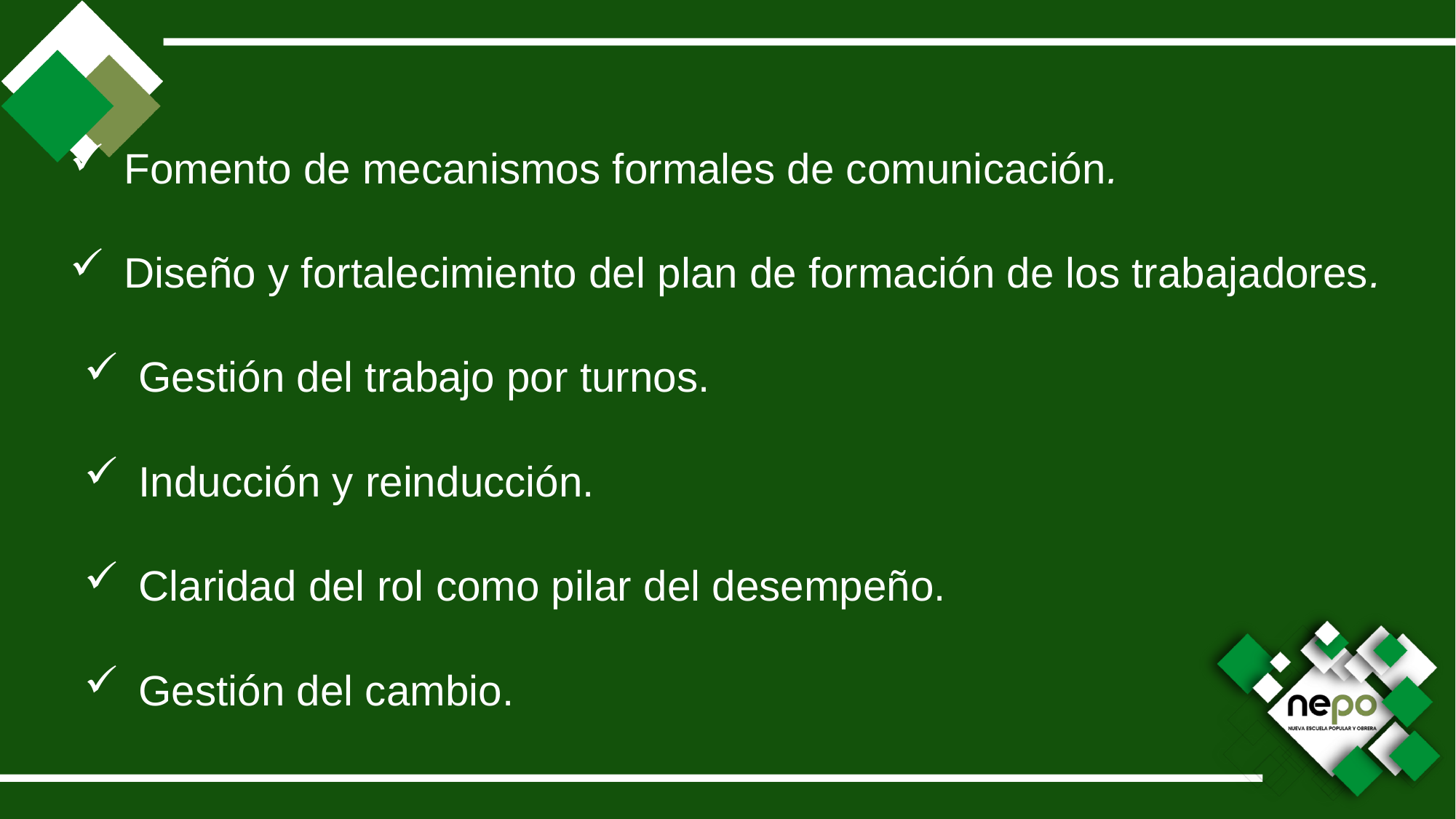

Fomento de mecanismos formales de comunicación.
Diseño y fortalecimiento del plan de formación de los trabajadores.
Gestión del trabajo por turnos.
Inducción y reinducción.
Claridad del rol como pilar del desempeño.
Gestión del cambio.